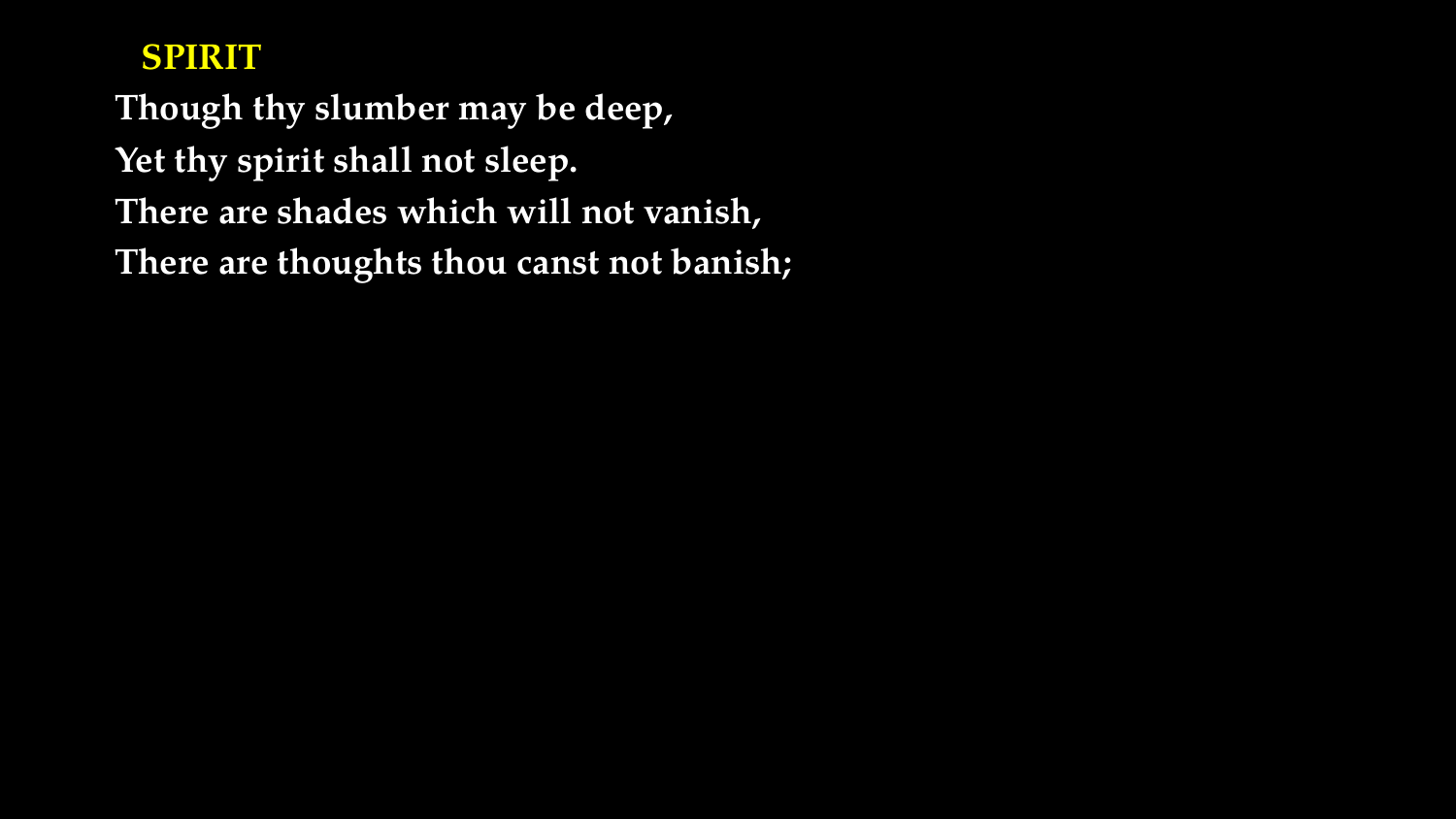

# SPIRIT Though thy slumber may be deep, Yet thy spirit shall not sleep. There are shades which will not vanish, There are thoughts thou canst not banish;